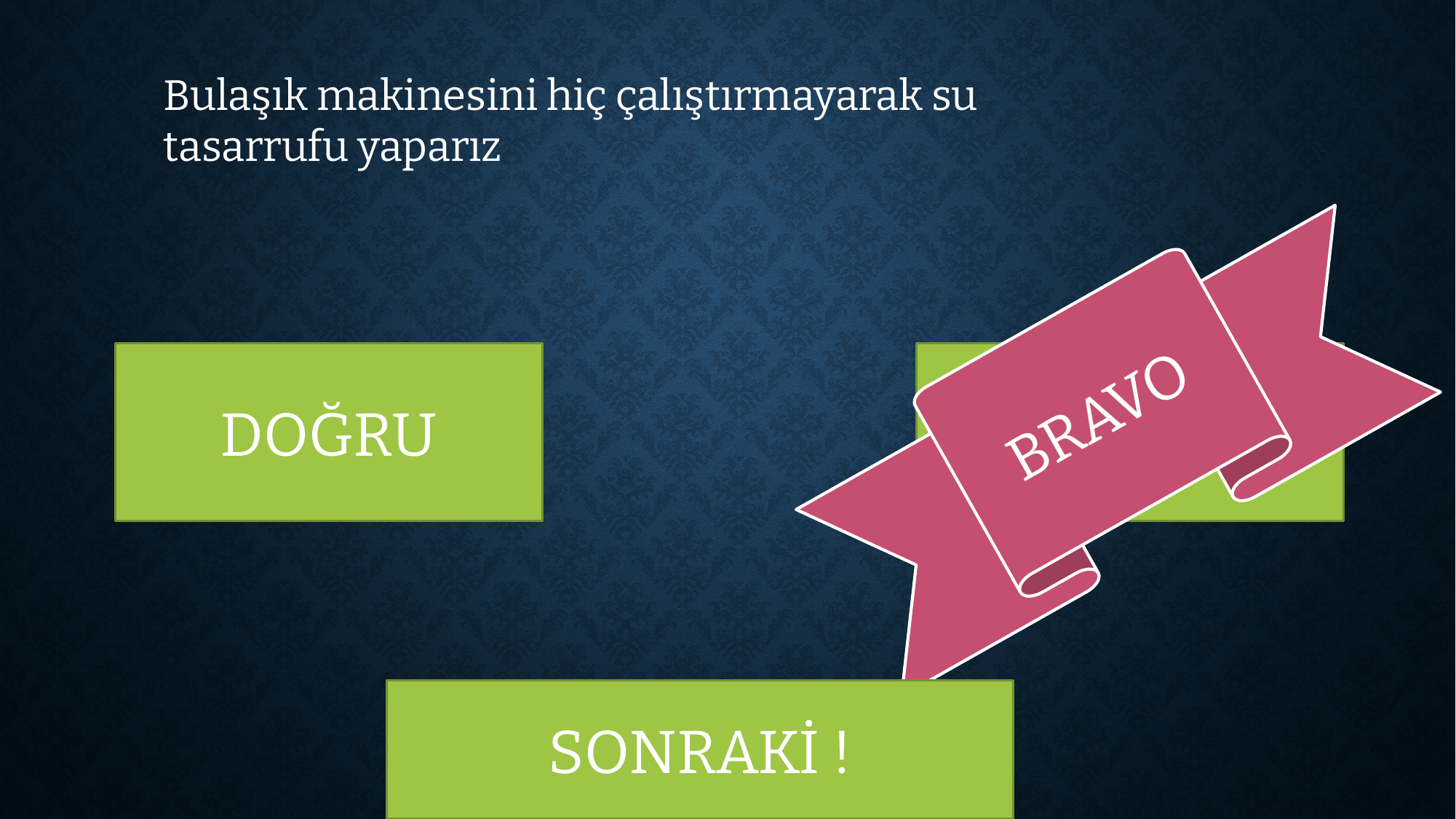

Bulaşık makinesini hiç çalıştırmayarak su tasarrufu yaparız
BRAVO
DOĞRU
YANLIŞ
SONRAKİ !